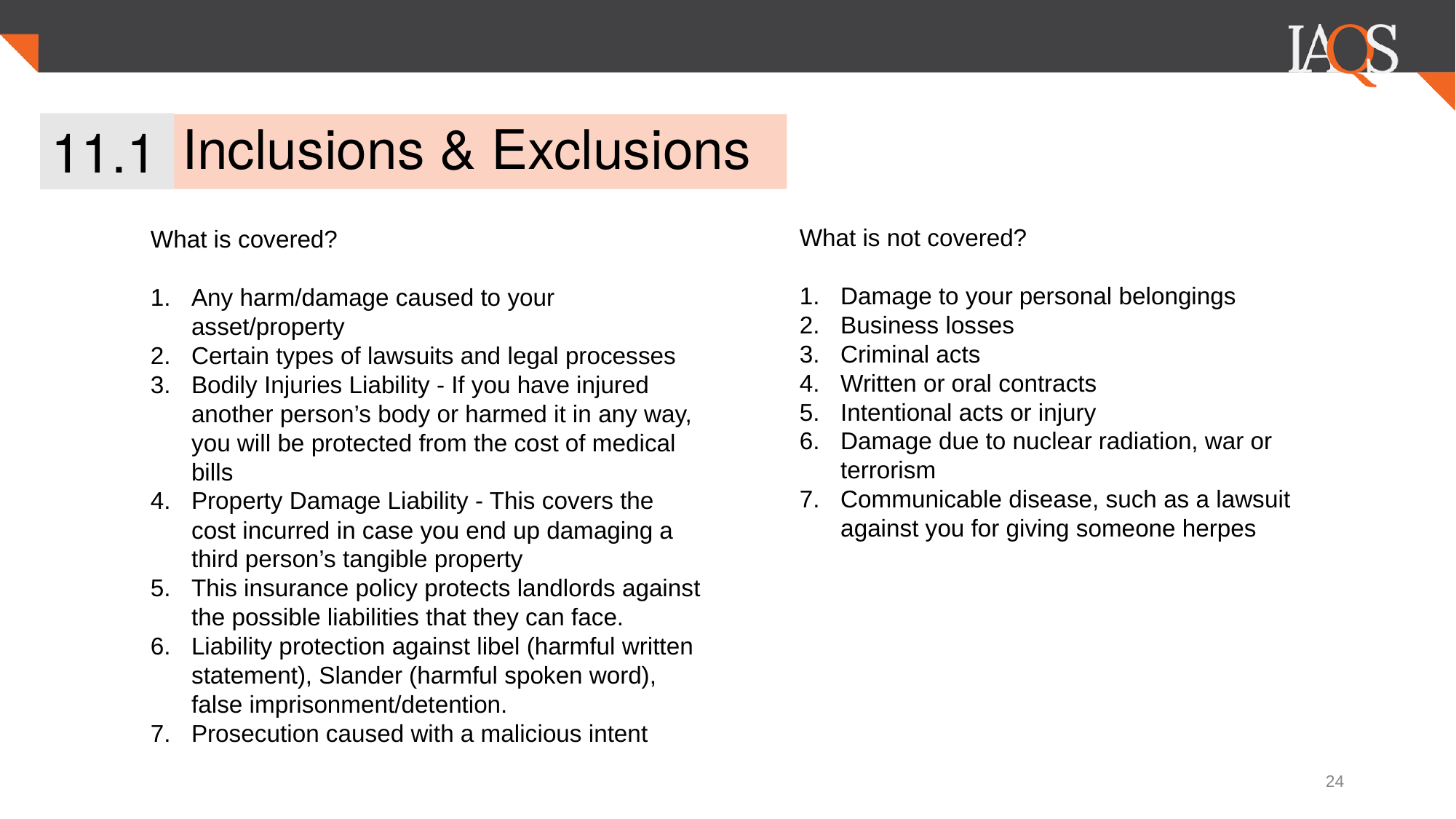

11.1
# Inclusions & Exclusions
What is not covered?

Damage to your personal belongings
Business losses
Criminal acts
Written or oral contracts
Intentional acts or injury
Damage due to nuclear radiation, war or terrorism
Communicable disease, such as a lawsuit against you for giving someone herpes
What is covered?

Any harm/damage caused to your asset/property
Certain types of lawsuits and legal processes
Bodily Injuries Liability - If you have injured another person’s body or harmed it in any way, you will be protected from the cost of medical bills
Property Damage Liability - This covers the cost incurred in case you end up damaging a third person’s tangible property
This insurance policy protects landlords against the possible liabilities that they can face.
Liability protection against libel (harmful written statement), Slander (harmful spoken word), false imprisonment/detention.
Prosecution caused with a malicious intent
24